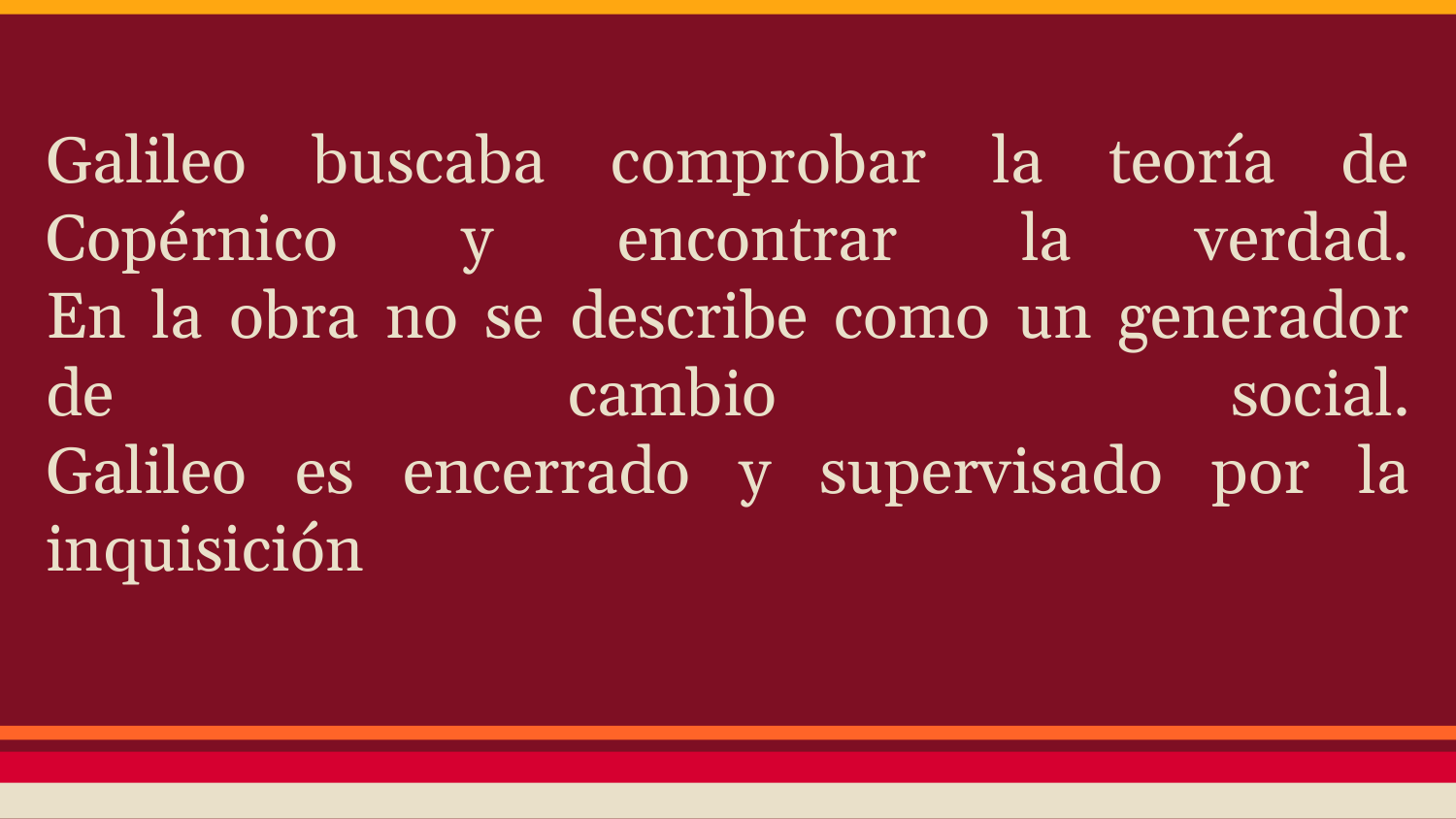

Galileo buscaba comprobar la teoría de Copérnico y encontrar la verdad.
En la obra no se describe como un generador de cambio social.
Galileo es encerrado y supervisado por la inquisición